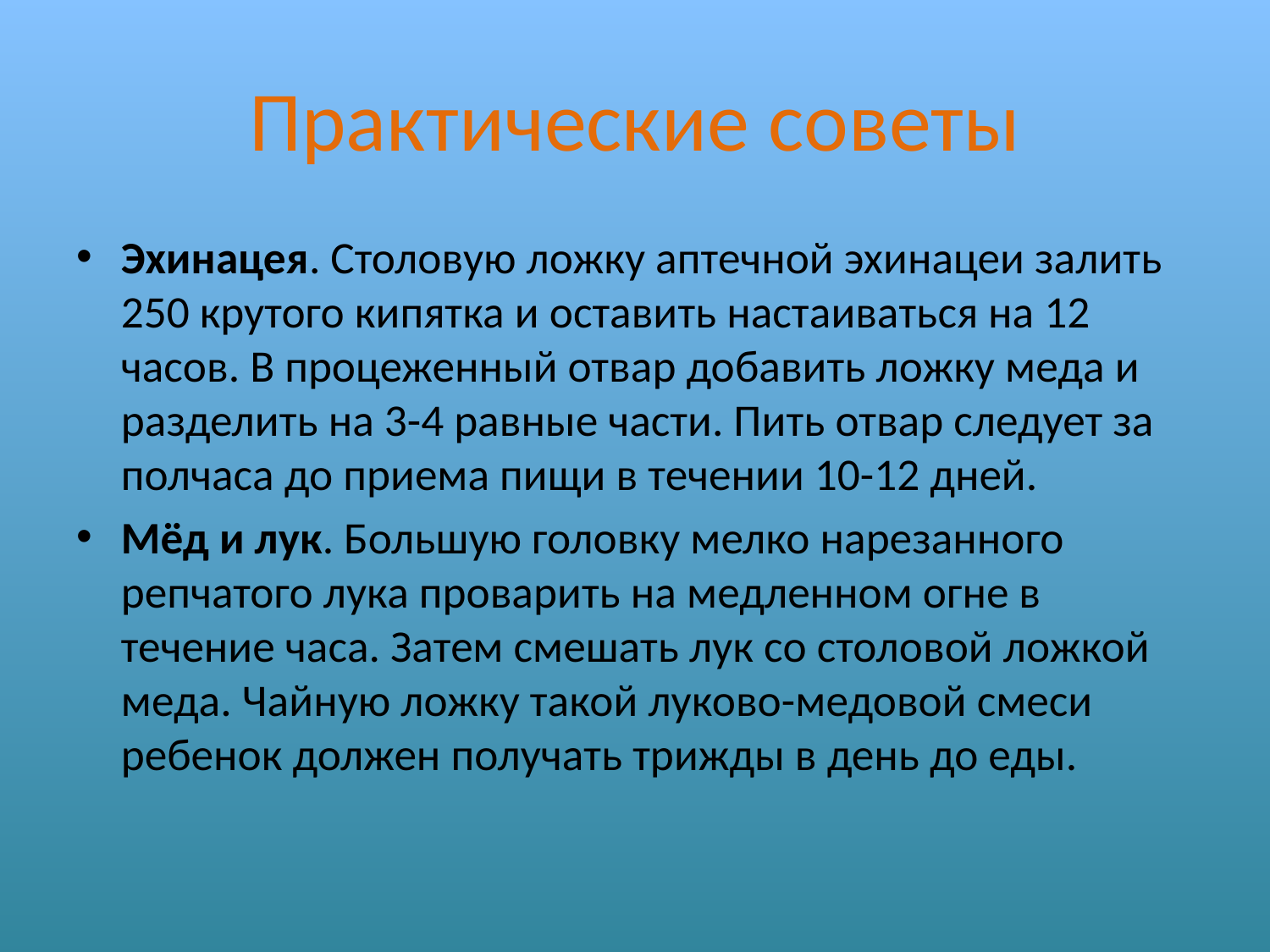

# Практические советы
Эхинацея. Столовую ложку аптечной эхинацеи залить 250 крутого кипятка и оставить настаиваться на 12 часов. В процеженный отвар добавить ложку меда и разделить на 3-4 равные части. Пить отвар следует за полчаса до приема пищи в течении 10-12 дней.
Мёд и лук. Большую головку мелко нарезанного репчатого лука проварить на медленном огне в течение часа. Затем смешать лук со столовой ложкой меда. Чайную ложку такой луково-медовой смеси ребенок должен получать трижды в день до еды.